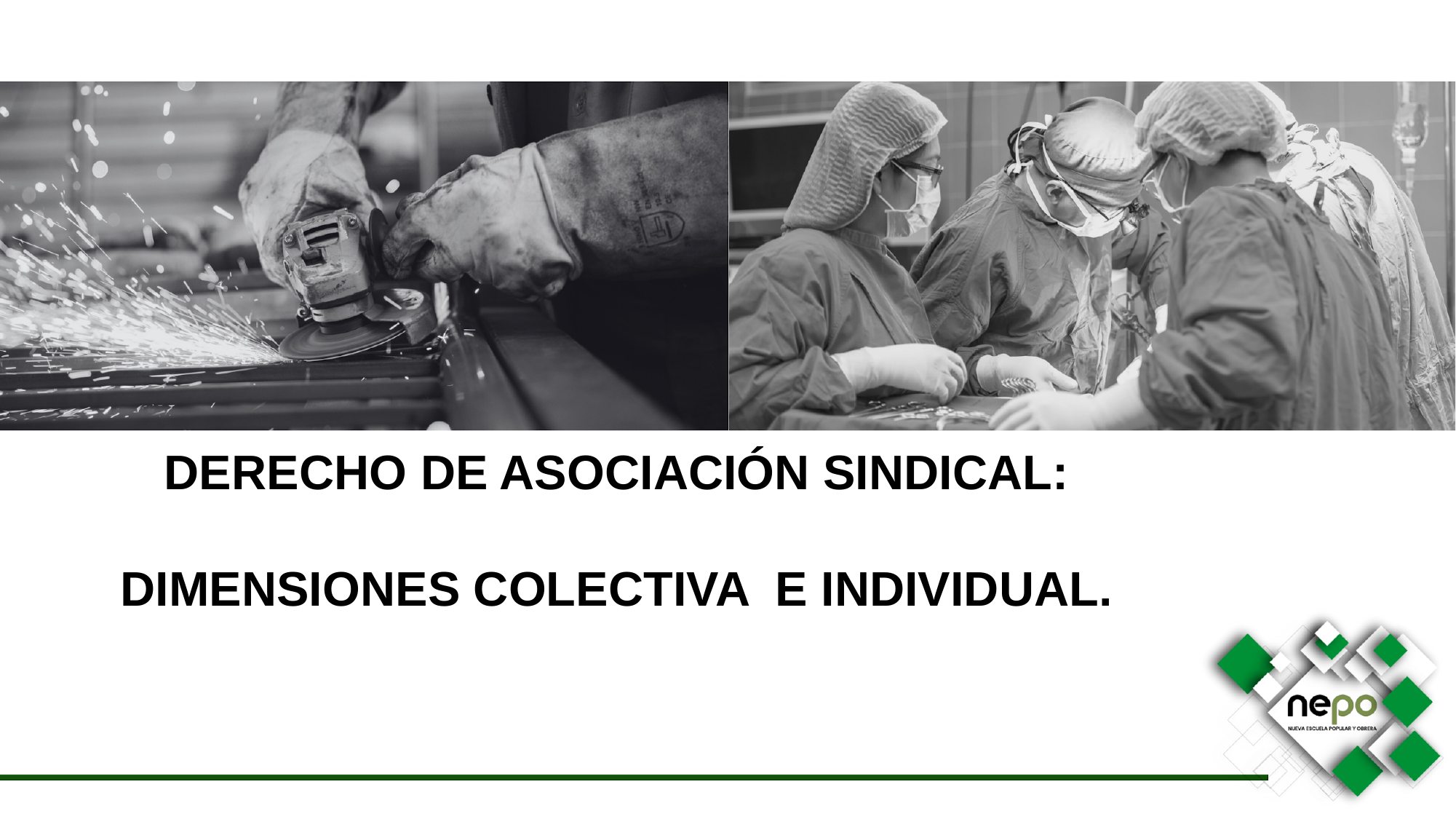

DERECHO DE ASOCIACIÓN SINDICAL:

DIMENSIONES COLECTIVA  E INDIVIDUAL.